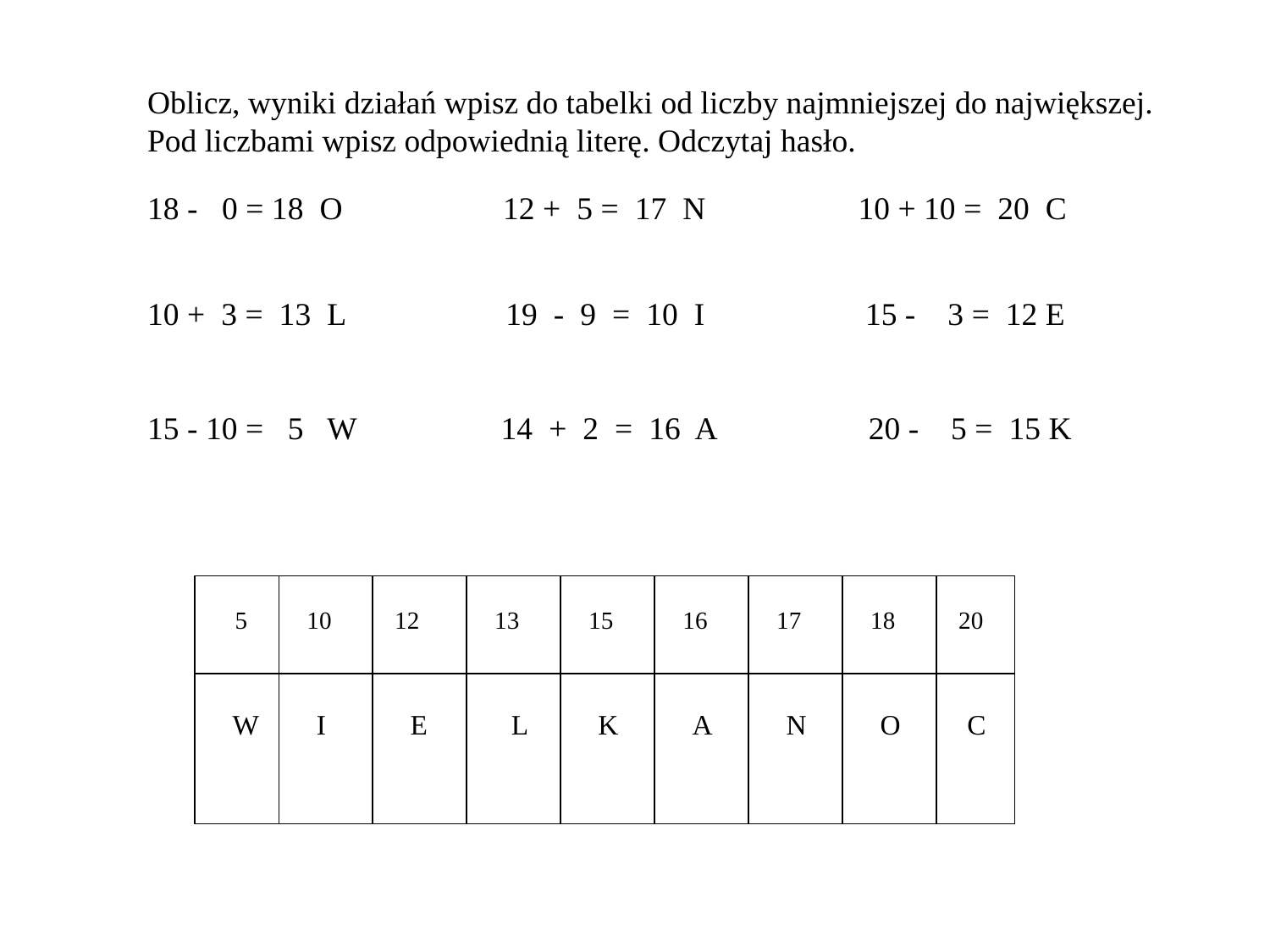

Oblicz, wyniki działań wpisz do tabelki od liczby najmniejszej do największej. Pod liczbami wpisz odpowiednią literę. Odczytaj hasło.

18 -   0 = 18  O                    12 +  5 =  17  N                   10 + 10 =  20  C

10 +  3 =  13  L                    19  -  9  =  10  I                    15 -    3 =  12 E

15 - 10 =   5   W                  14  +  2  =  16  A                   20 -    5 =  15 K

| 5 | 10 | 12 | 13 | 15 | 16 | 17 | 18 | 20 |
| --- | --- | --- | --- | --- | --- | --- | --- | --- |
| W | I | E | L | K | A | N | O | C |